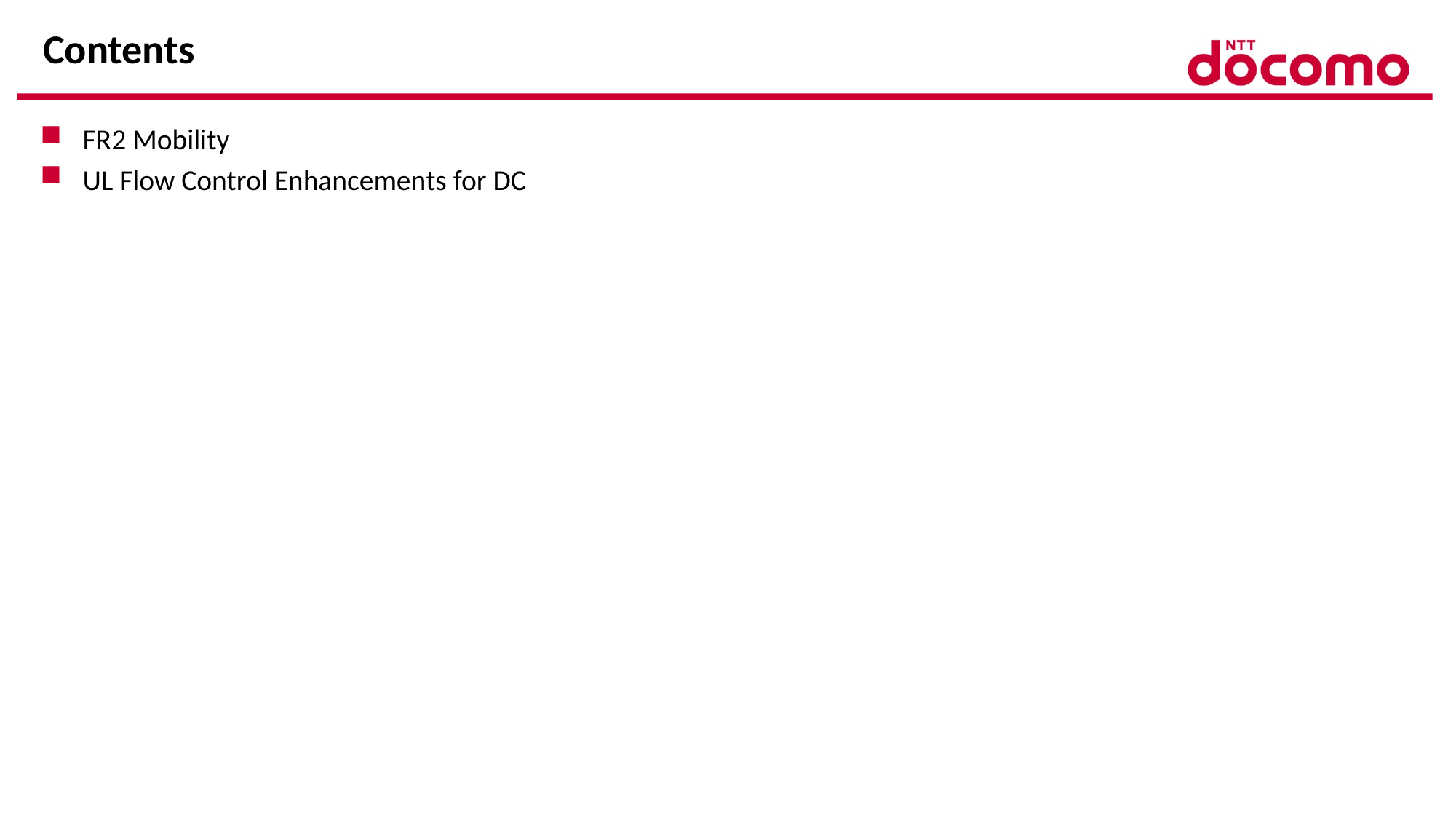

# Contents
FR2 Mobility
UL Flow Control Enhancements for DC